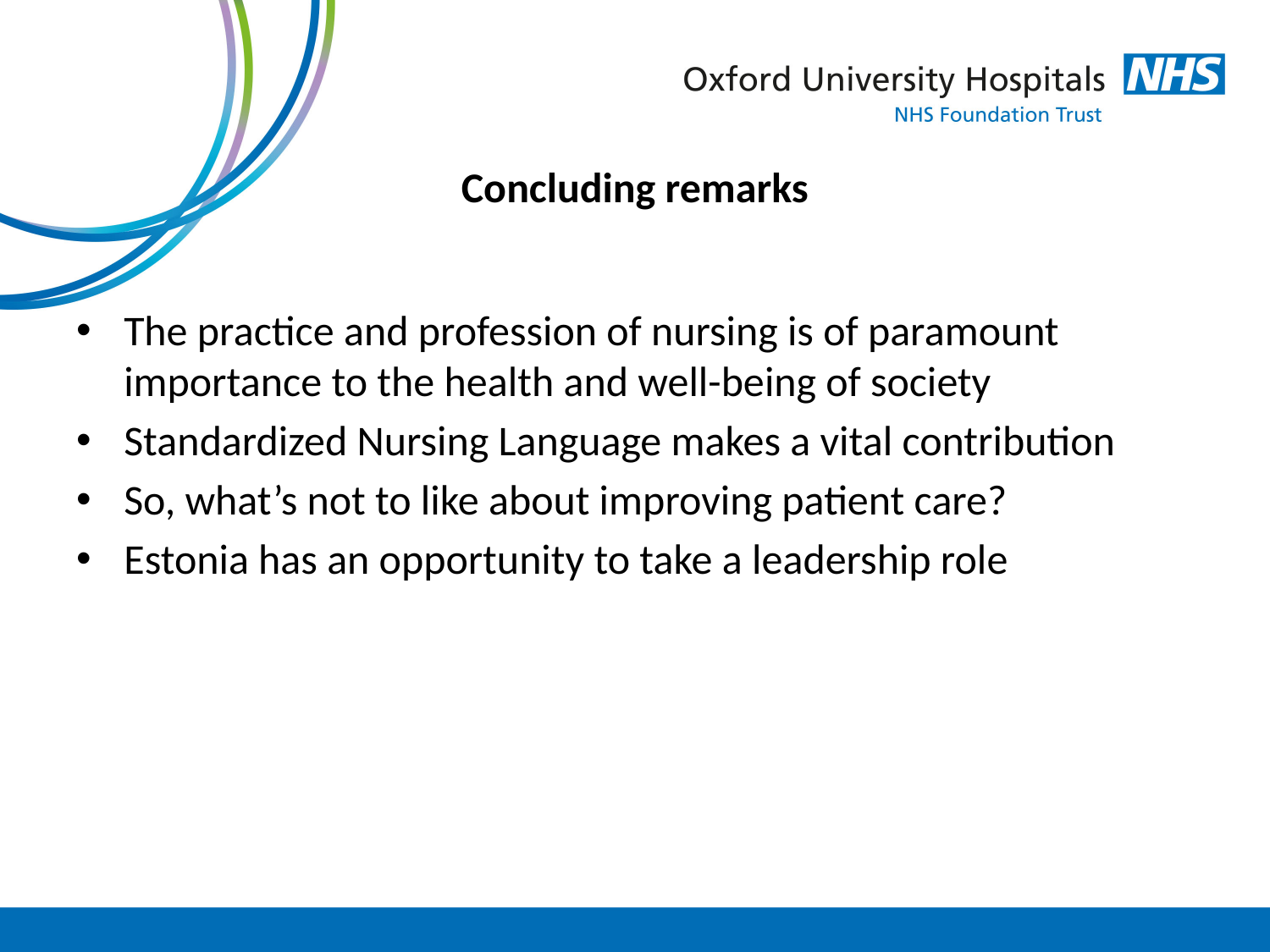

# Concluding remarks
The practice and profession of nursing is of paramount importance to the health and well-being of society
Standardized Nursing Language makes a vital contribution
So, what’s not to like about improving patient care?
Estonia has an opportunity to take a leadership role